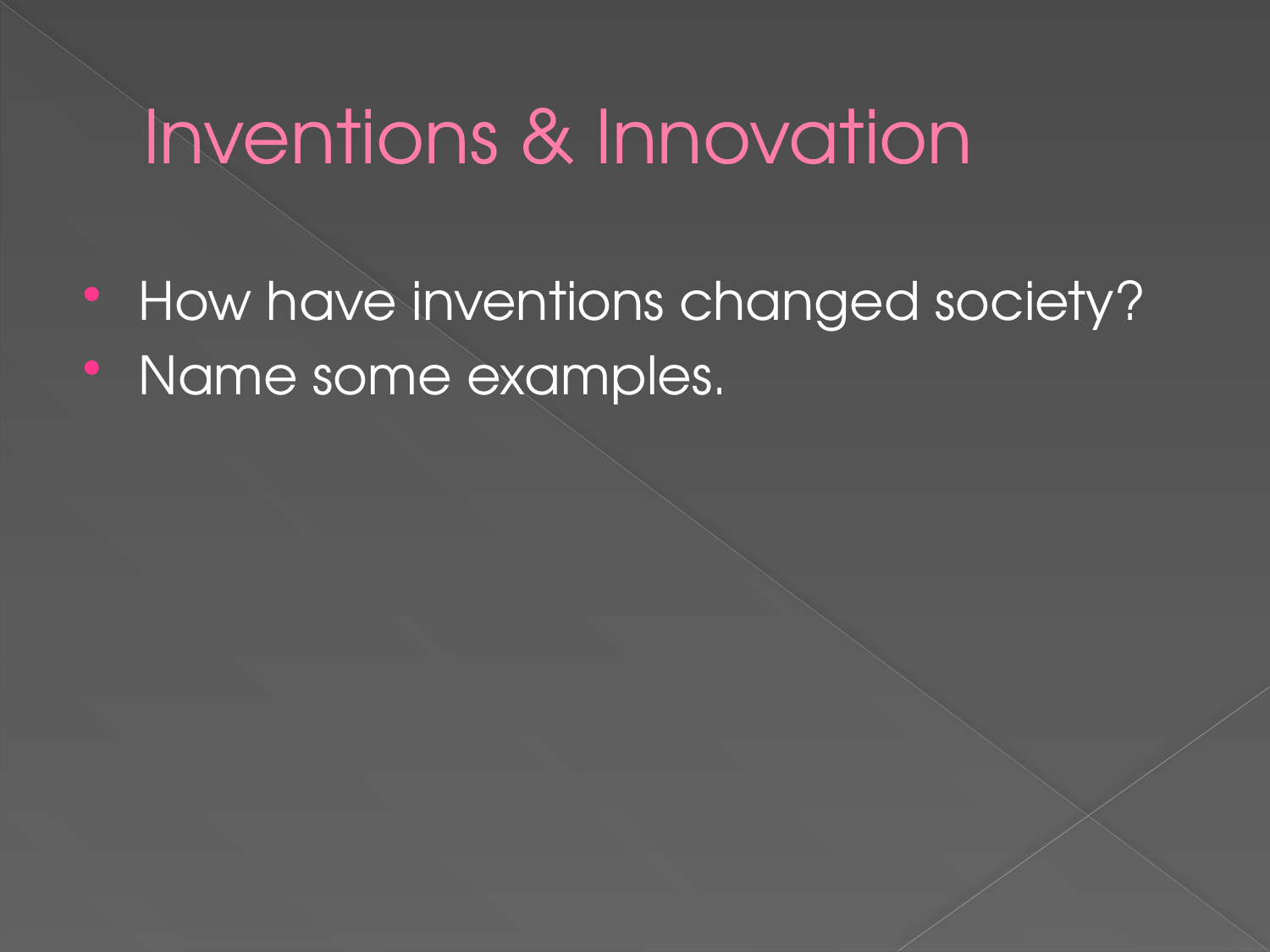

# Inventions & Innovation
How have inventions changed society?
Name some examples.